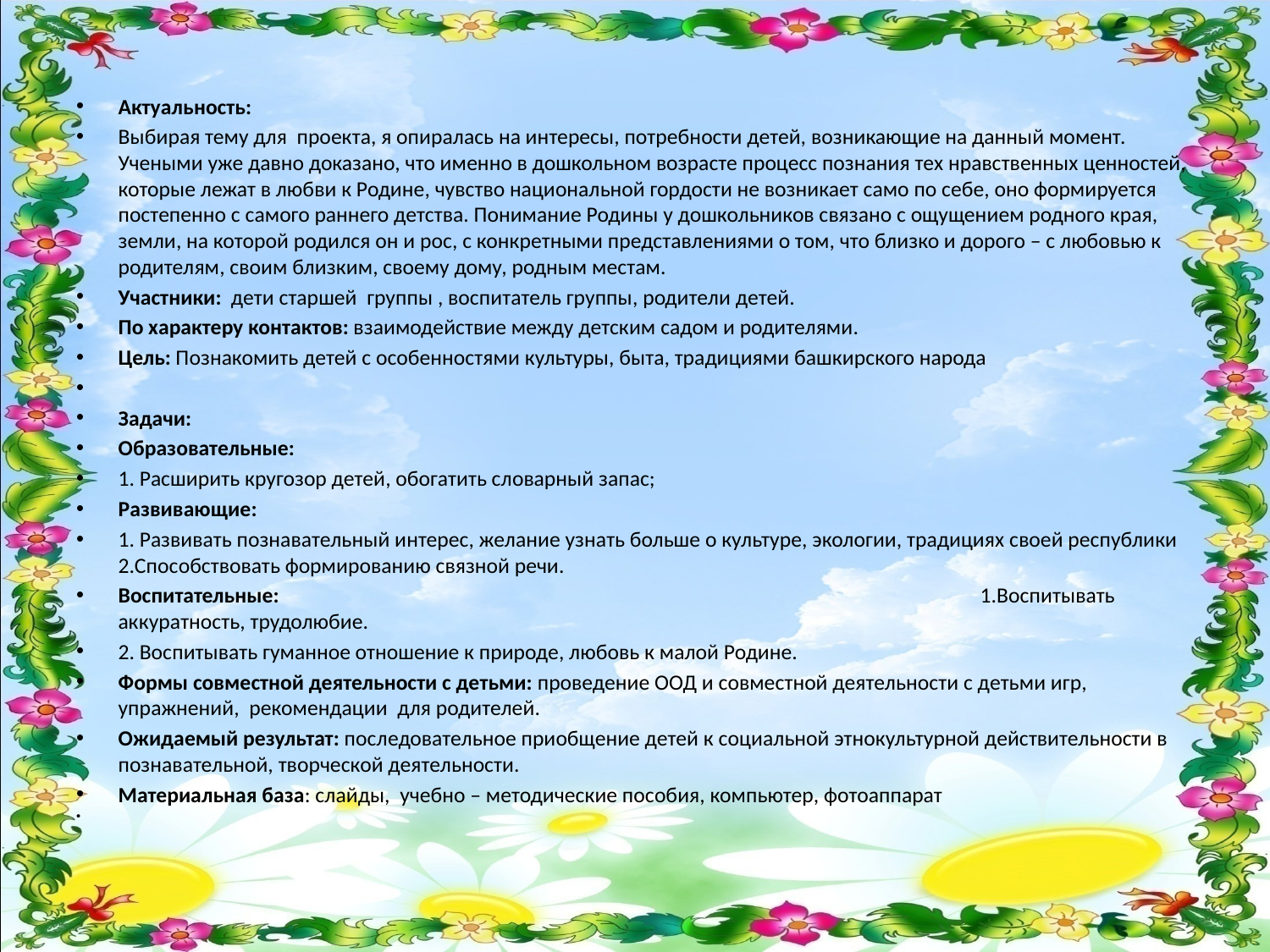

Актуальность:
Выбирая тему для  проекта, я опиралась на интересы, потребности детей, возникающие на данный момент. Учеными уже давно доказано, что именно в дошкольном возрасте процесс познания тех нравственных ценностей, которые лежат в любви к Родине, чувство национальной гордости не возникает само по себе, оно формируется постепенно с самого раннего детства. Понимание Родины у дошкольников связано с ощущением родного края, земли, на которой родился он и рос, с конкретными представлениями о том, что близко и дорого – с любовью к родителям, своим близким, своему дому, родным местам.
Участники:  дети старшей  группы , воспитатель группы, родители детей.
По характеру контактов: взаимодействие между детским садом и родителями.
Цель: Познакомить детей с особенностями культуры, быта, традициями башкирского народа

Задачи:
Образовательные:
1. Расширить кругозор детей, обогатить словарный запас;
Развивающие:
1. Развивать познавательный интерес, желание узнать больше о культуре, экологии, традициях своей республики
2.Способствовать формированию связной речи.
Воспитательные:                                                                                                                                                1.Воспитывать аккуратность, трудолюбие.
2. Воспитывать гуманное отношение к природе, любовь к малой Родине.
Формы совместной деятельности с детьми: проведение ООД и совместной деятельности с детьми игр, упражнений,  рекомендации  для родителей.
Ожидаемый результат: последовательное приобщение детей к социальной этнокультурной действительности в познавательной, творческой деятельности.
Материальная база: слайды,  учебно – методические пособия, компьютер, фотоаппарат